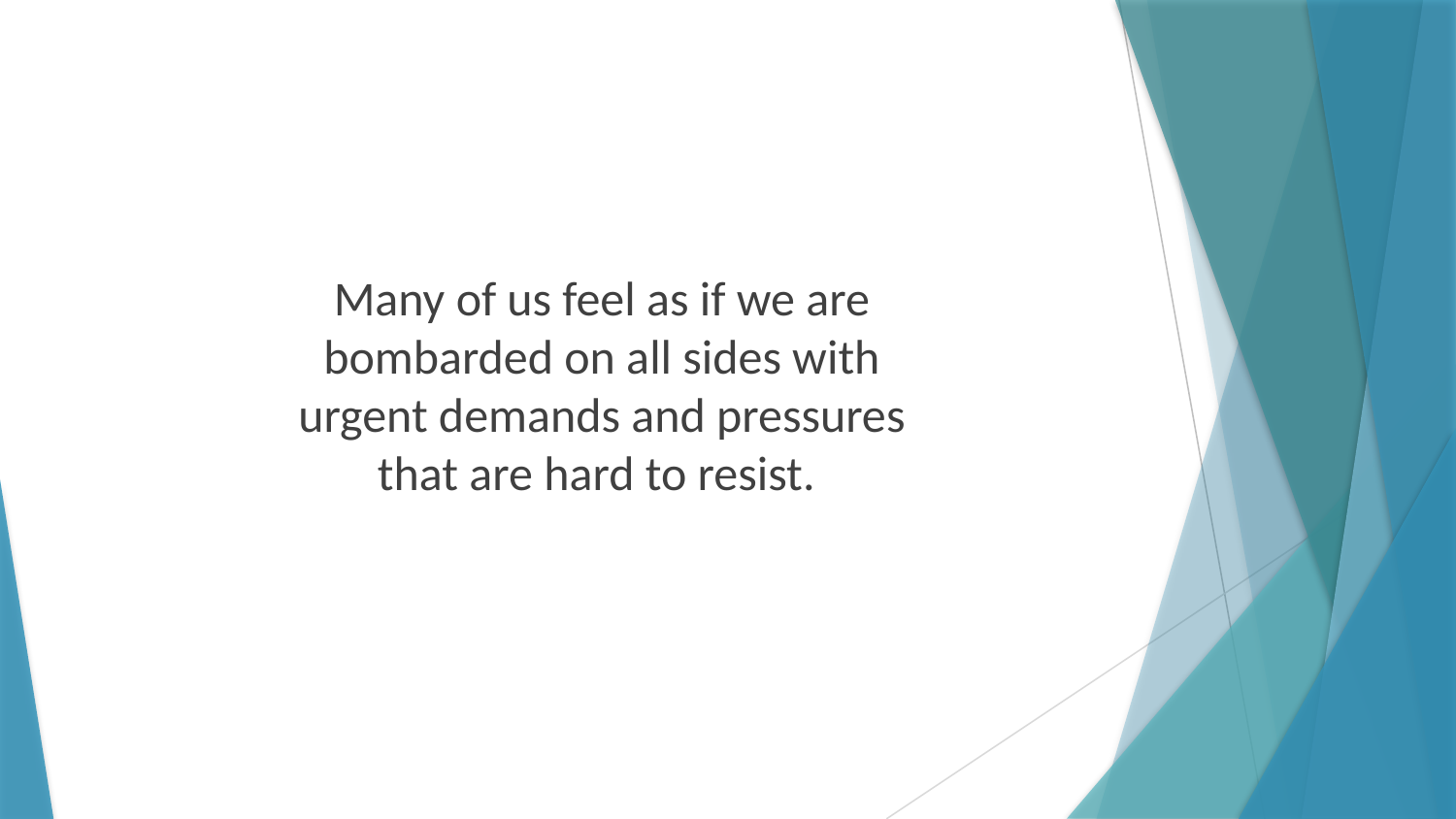

Many of us feel as if we are bombarded on all sides with urgent demands and pressures that are hard to resist.